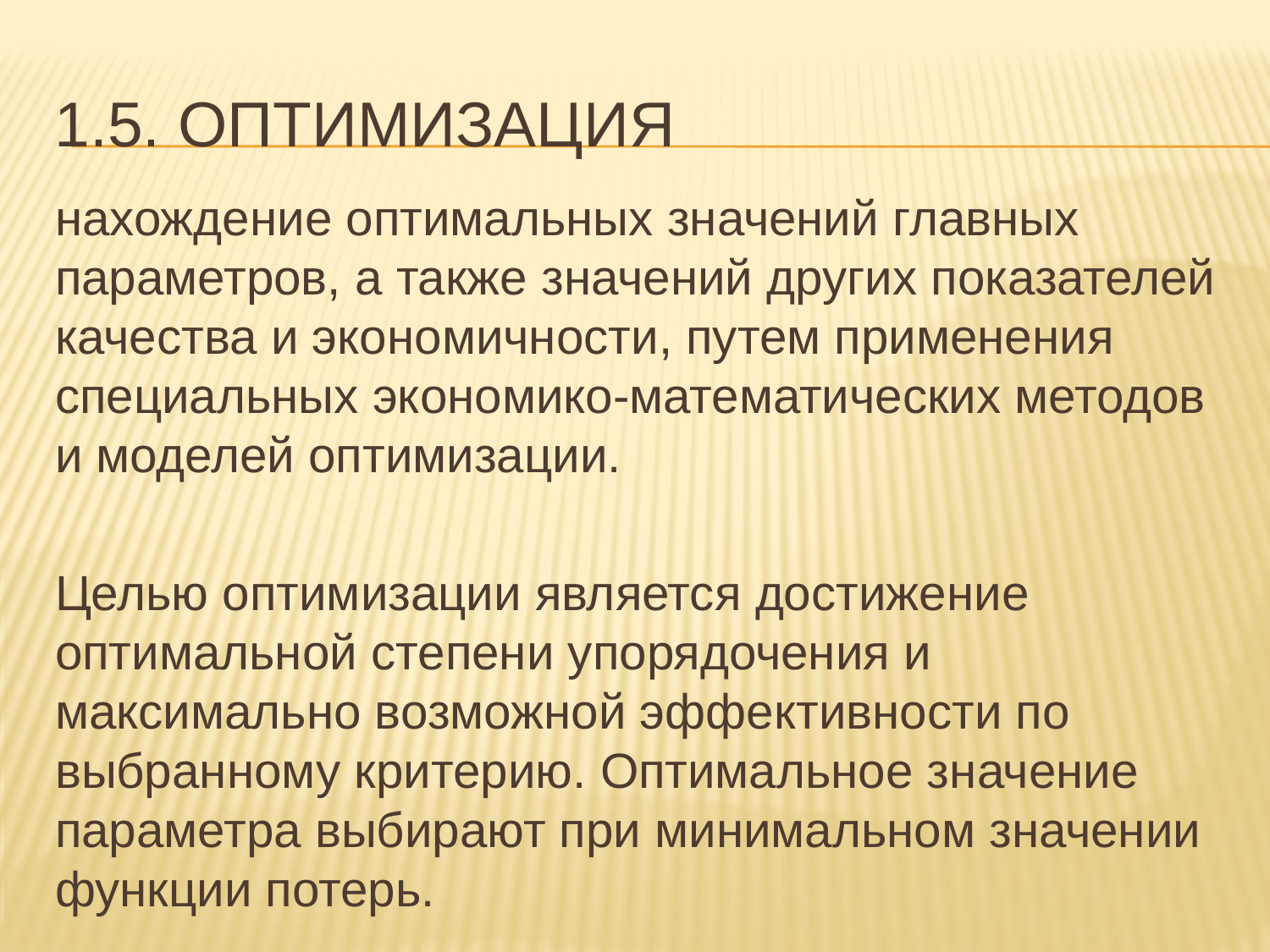

# 1.5. оптимизация
нахождение оптимальных значений главных параметров, а также значений других показателей качества и экономичности, путем применения специальных экономико-математических методов и моделей оптимизации.

Целью оптимизации является достижение оптимальной степени упорядочения и максимально возможной эффективности по выбранному критерию. Оптимальное значение параметра выбирают при минимальном значении функции потерь.